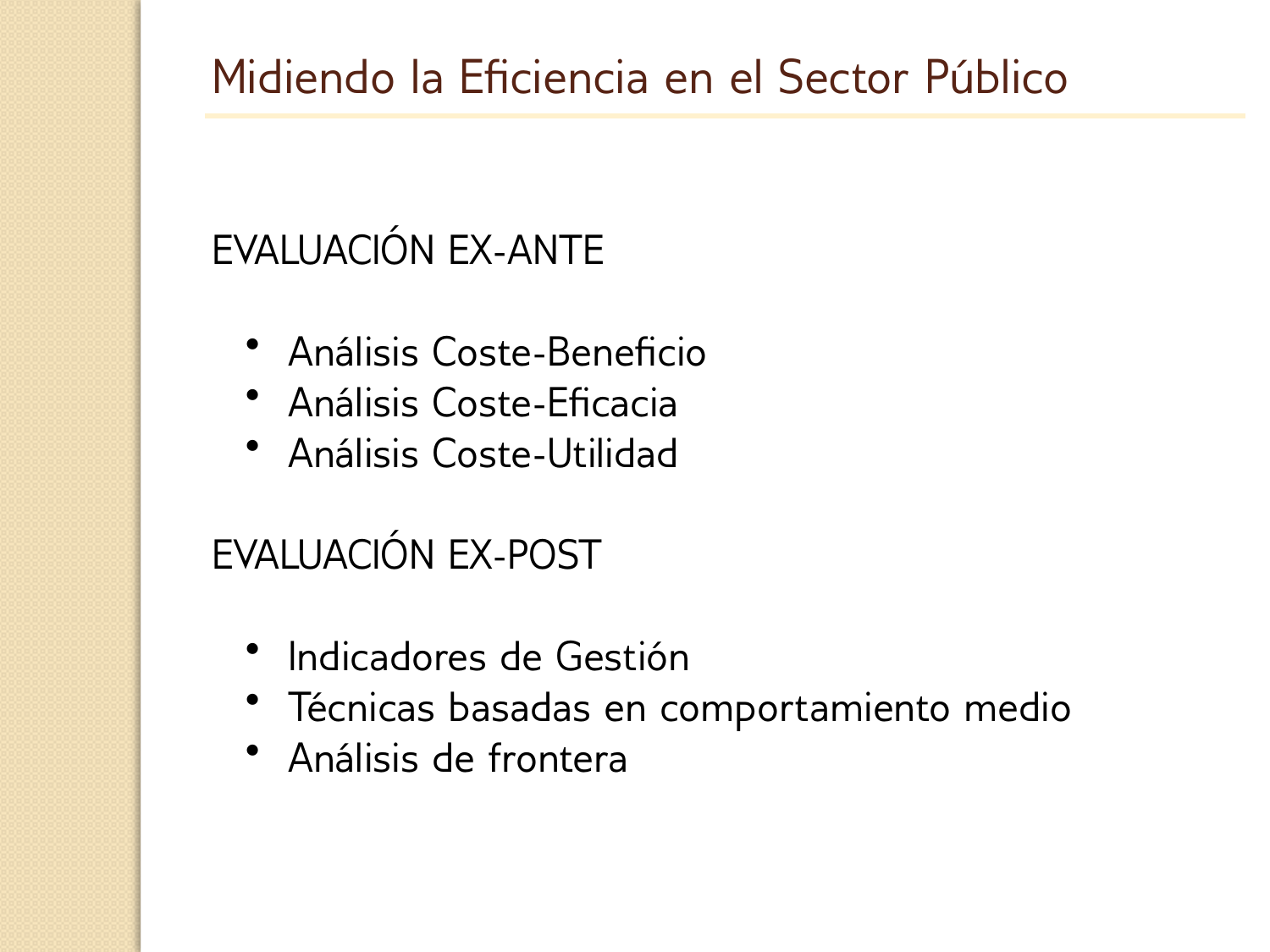

Midiendo la Eficiencia en el Sector Público

EVALUACIÓN EX-ANTE

 Análisis Coste-Beneficio
 Análisis Coste-Eficacia
 Análisis Coste-Utilidad

EVALUACIÓN EX-POST

 Indicadores de Gestión
 Técnicas basadas en comportamiento medio
 Análisis de frontera